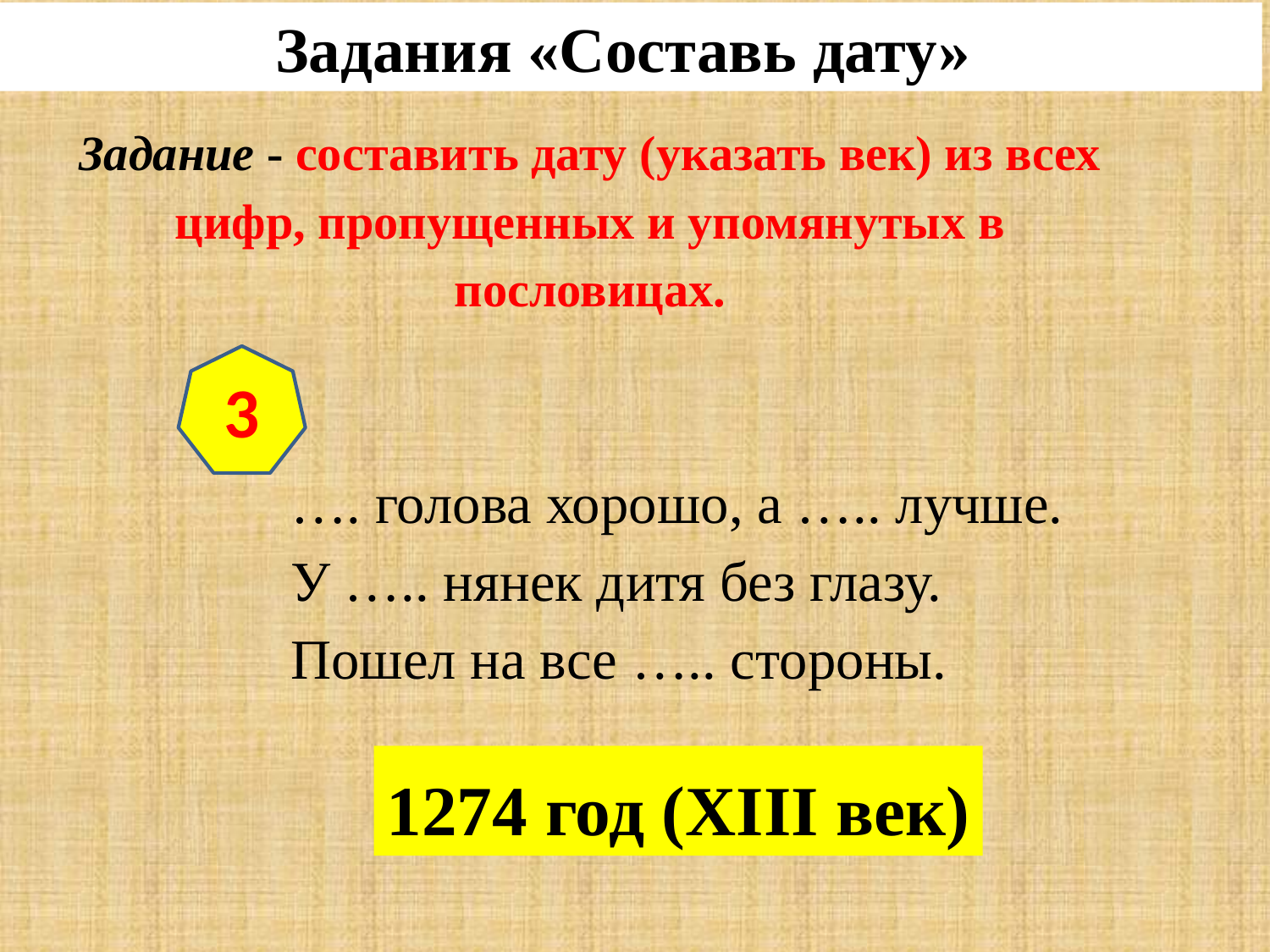

Задания «Составь дату»
Задание - составить дату (указать век) из всех цифр, пропущенных и упомянутых в пословицах.
3
…. голова хорошо, а ….. лучше.
У ….. нянек дитя без глазу.
Пошел на все ….. стороны.

1274 год (XIII век)